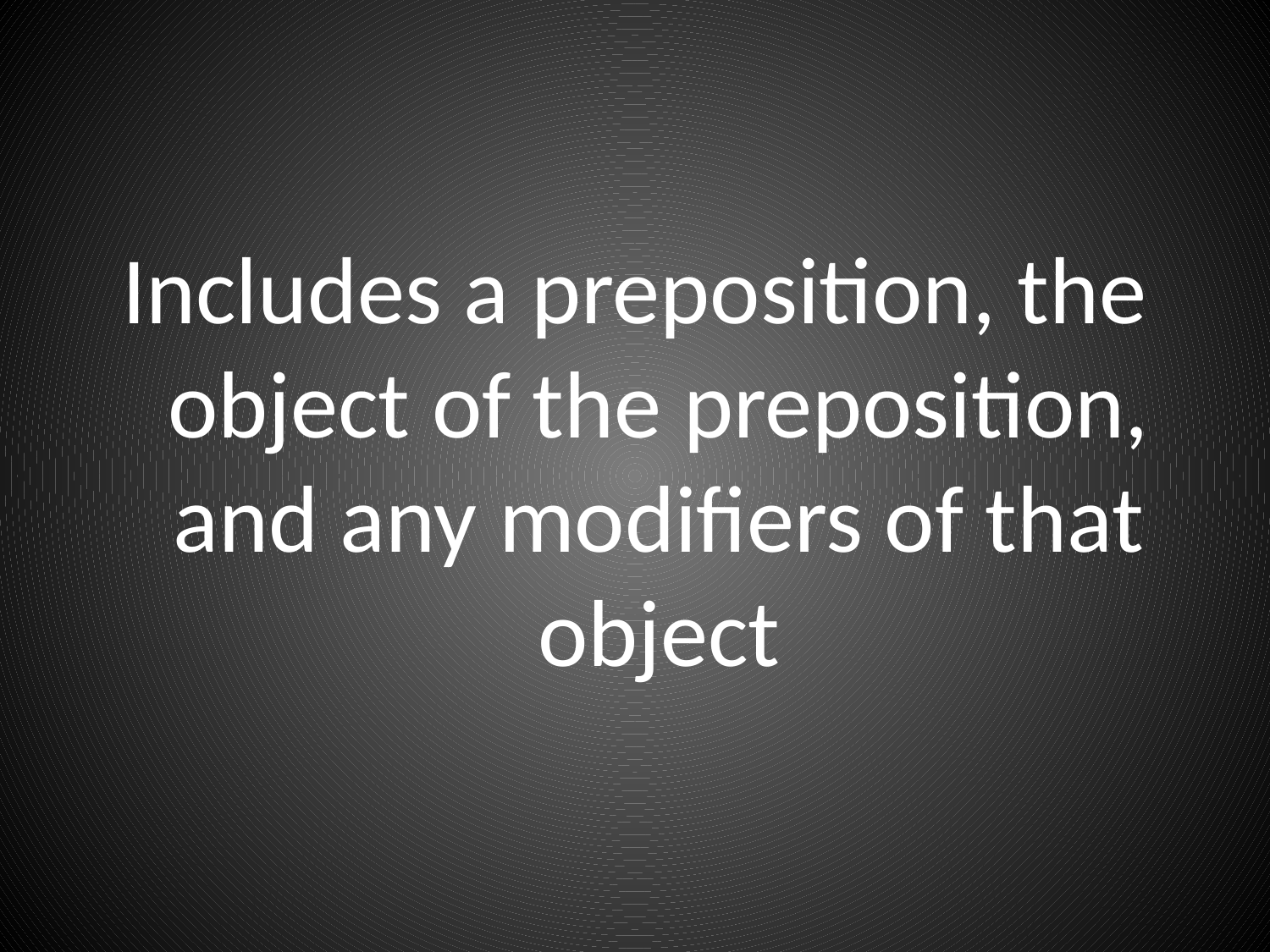

Includes a preposition, the object of the preposition, and any modifiers of that object